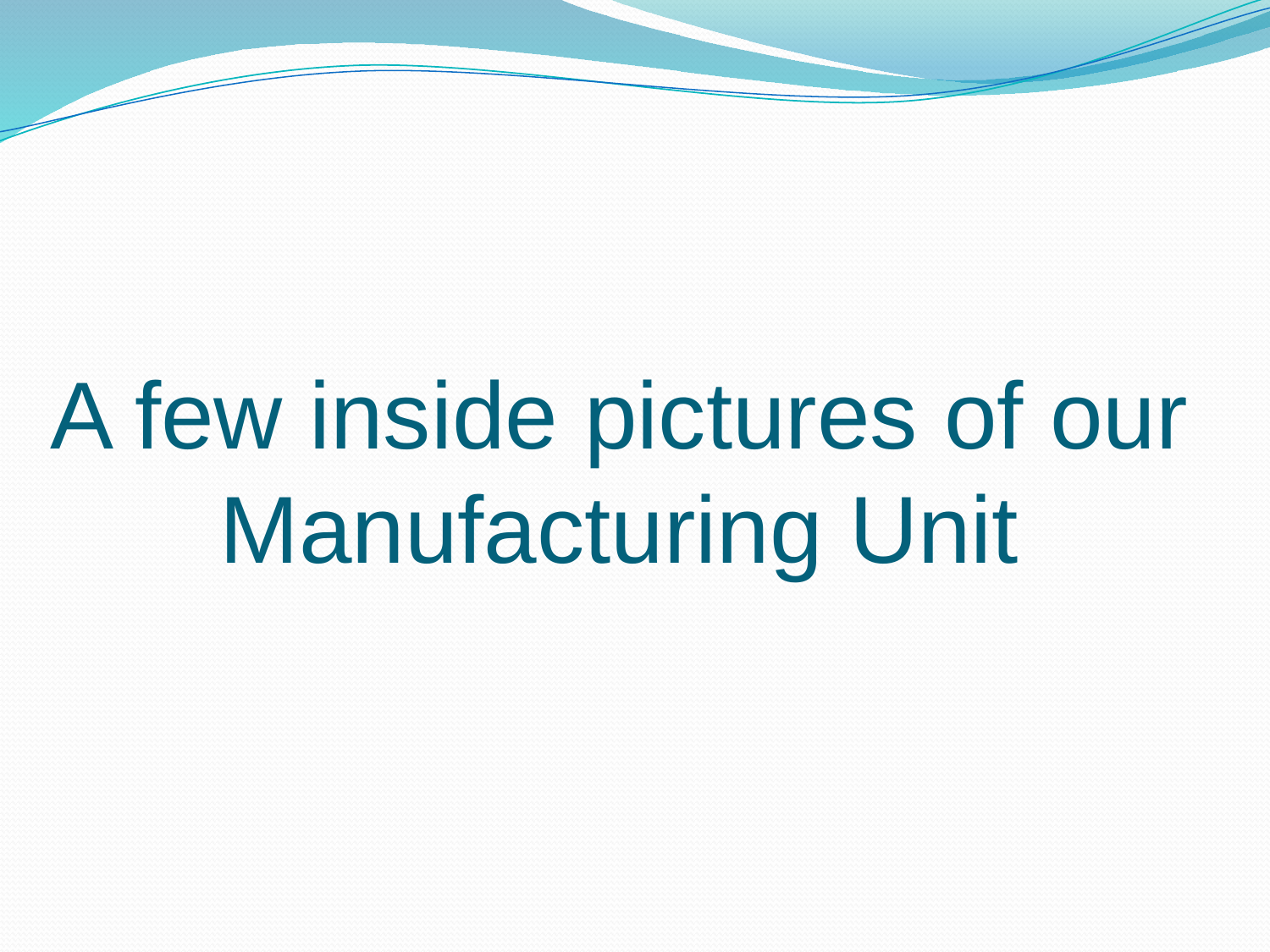

# A few inside pictures of our Manufacturing Unit